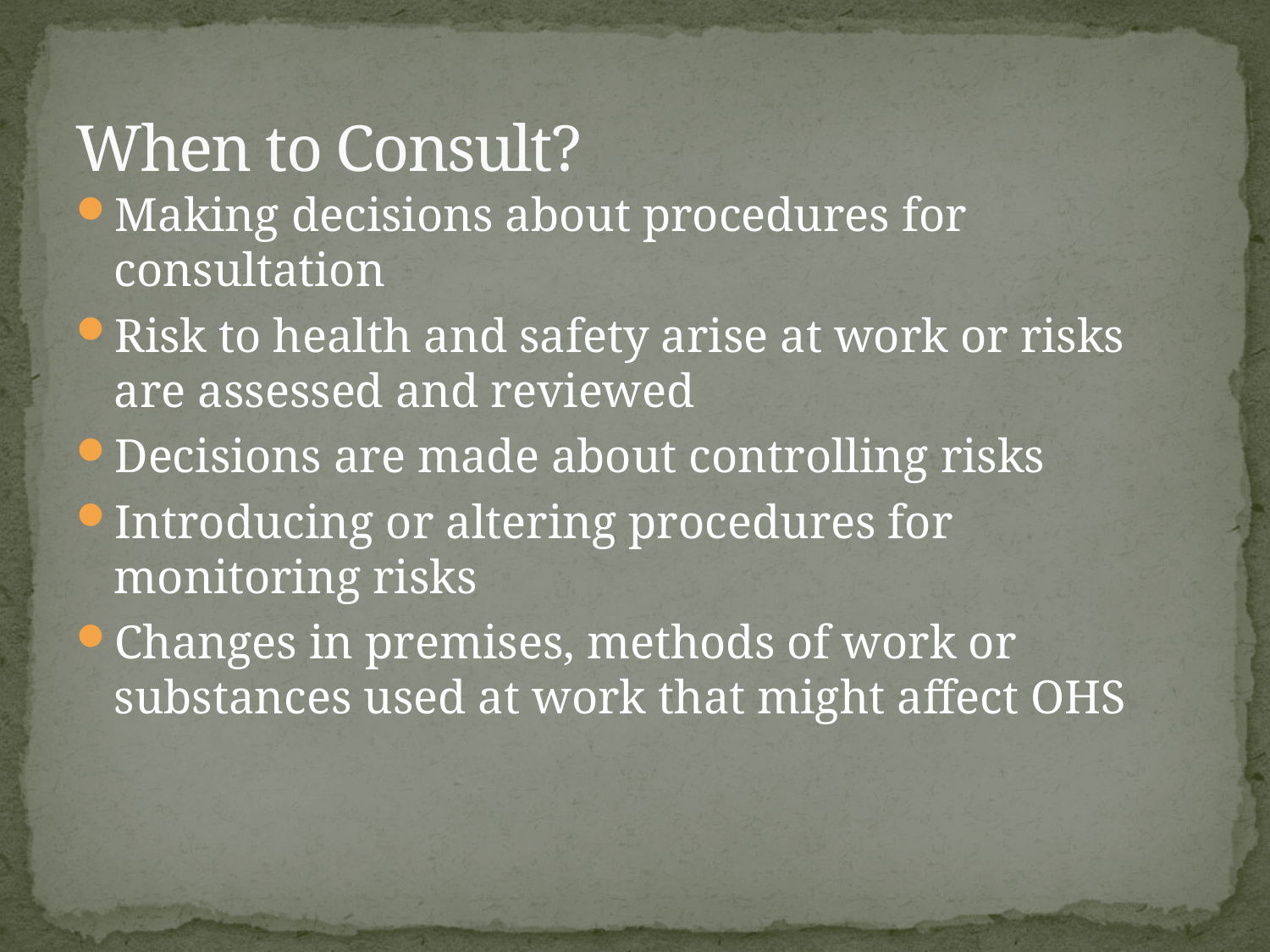

# When to Consult?
Making decisions about procedures for consultation
Risk to health and safety arise at work or risks are assessed and reviewed
Decisions are made about controlling risks
Introducing or altering procedures for monitoring risks
Changes in premises, methods of work or substances used at work that might affect OHS